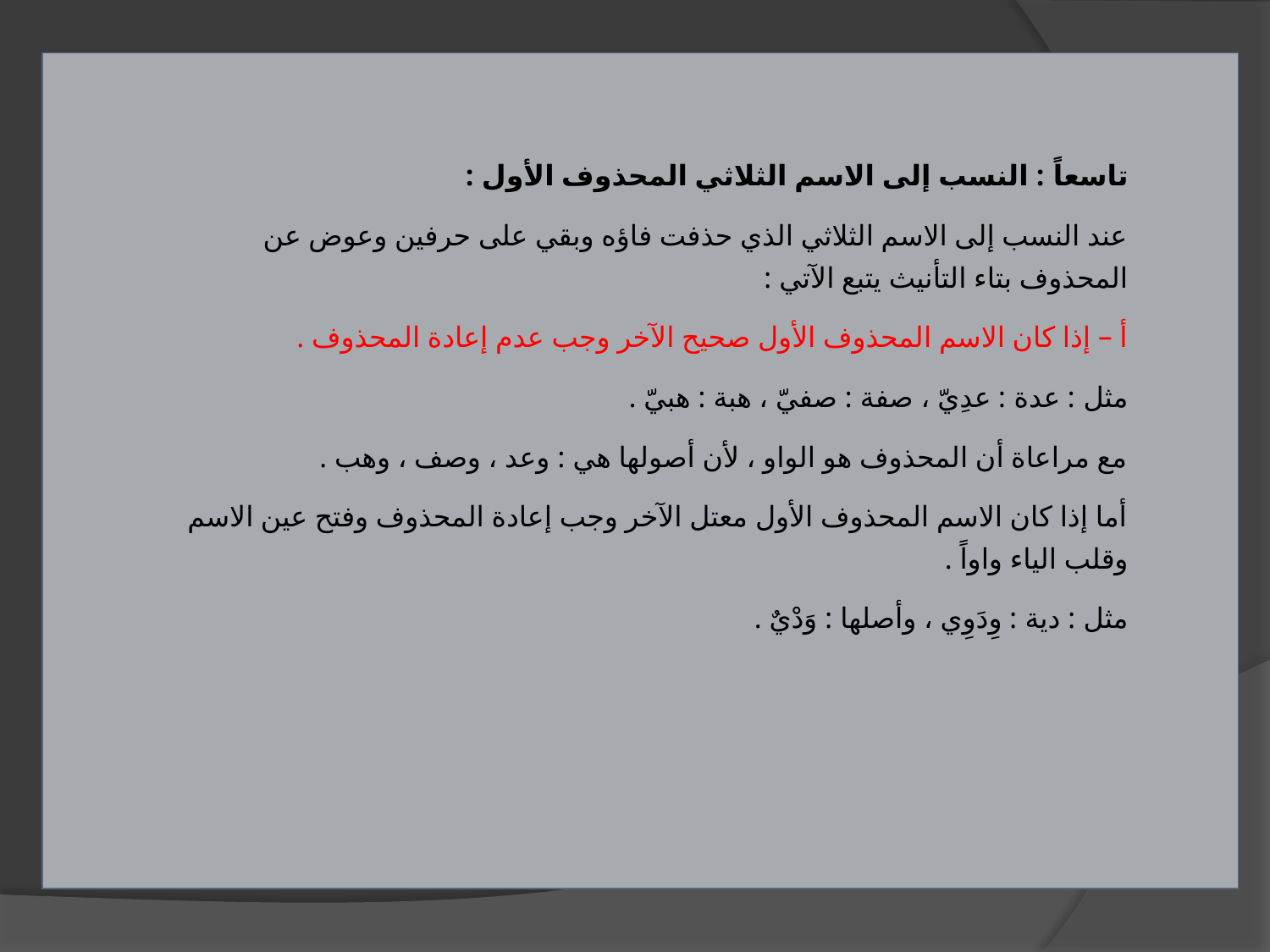

| تاسعاً : النسب إلى الاسم الثلاثي المحذوف الأول : عند النسب إلى الاسم الثلاثي الذي حذفت فاؤه وبقي على حرفين وعوض عن المحذوف بتاء التأنيث يتبع الآتي : أ – إذا كان الاسم المحذوف الأول صحيح الآخر وجب عدم إعادة المحذوف . مثل : عدة : عدِيّ ، صفة : صفيّ ، هبة : هبيّ . مع مراعاة أن المحذوف هو الواو ، لأن أصولها هي : وعد ، وصف ، وهب . أما إذا كان الاسم المحذوف الأول معتل الآخر وجب إعادة المحذوف وفتح عين الاسم وقلب الياء واواً . مثل : دية : وِدَوِي ، وأصلها : وَدْيٌ . |
| --- |